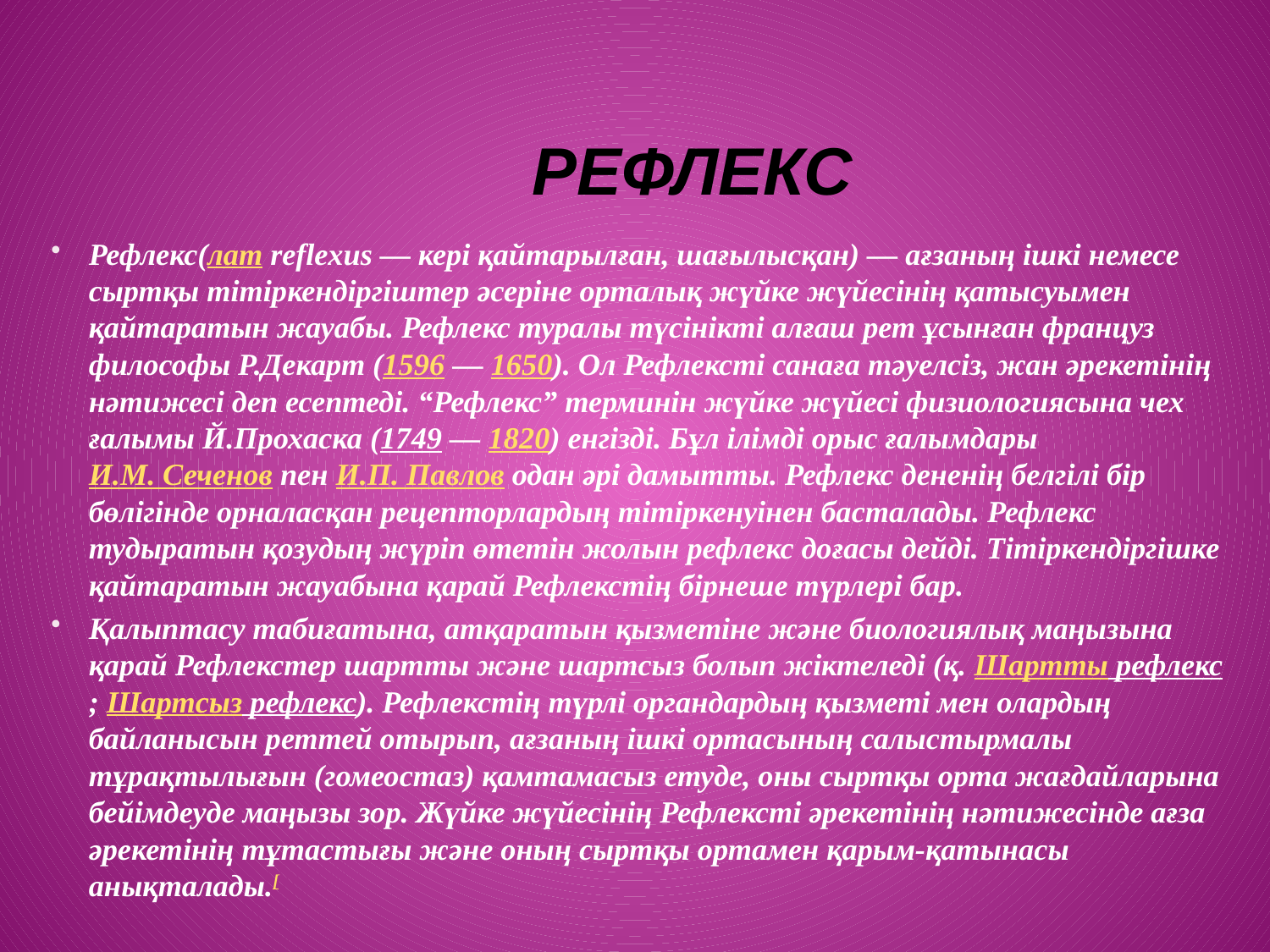

# Рефлекс
Рефлекс(лат reflexus — кері қайтарылған, шағылысқан) — ағзаның ішкі немесе сыртқы тітіркендіргіштер әсеріне орталық жүйке жүйесінің қатысуымен қайтаратын жауабы. Рефлекс туралы түсінікті алғаш рет ұсынған француз философы Р.Декарт (1596 — 1650). Ол Рефлексті санаға тәуелсіз, жан әрекетінің нәтижесі деп есептеді. “Рефлекс” терминін жүйке жүйесі физиологиясына чех ғалымы Й.Прохаска (1749 — 1820) енгізді. Бұл ілімді орыс ғалымдары И.М. Сеченов пен И.П. Павлов одан әрі дамытты. Рефлекс дененің белгілі бір бөлігінде орналасқан рецепторлардың тітіркенуінен басталады. Рефлекс тудыратын қозудың жүріп өтетін жолын рефлекс доғасы дейді. Тітіркендіргішке қайтаратын жауабына қарай Рефлекстің бірнеше түрлері бар.
Қалыптасу табиғатына, атқаратын қызметіне және биологиялық маңызына қарай Рефлекстер шартты және шартсыз болып жіктеледі (қ. Шартты рефлекс; Шартсыз рефлекс). Рефлекстің түрлі органдардың қызметі мен олардың байланысын реттей отырып, ағзаның ішкі ортасының салыстырмалы тұрақтылығын (гомеостаз) қамтамасыз етуде, оны сыртқы орта жағдайларына бейімдеуде маңызы зор. Жүйке жүйесінің Рефлексті әрекетінің нәтижесінде ағза әрекетінің тұтастығы және оның сыртқы ортамен қарым-қатынасы анықталады.[